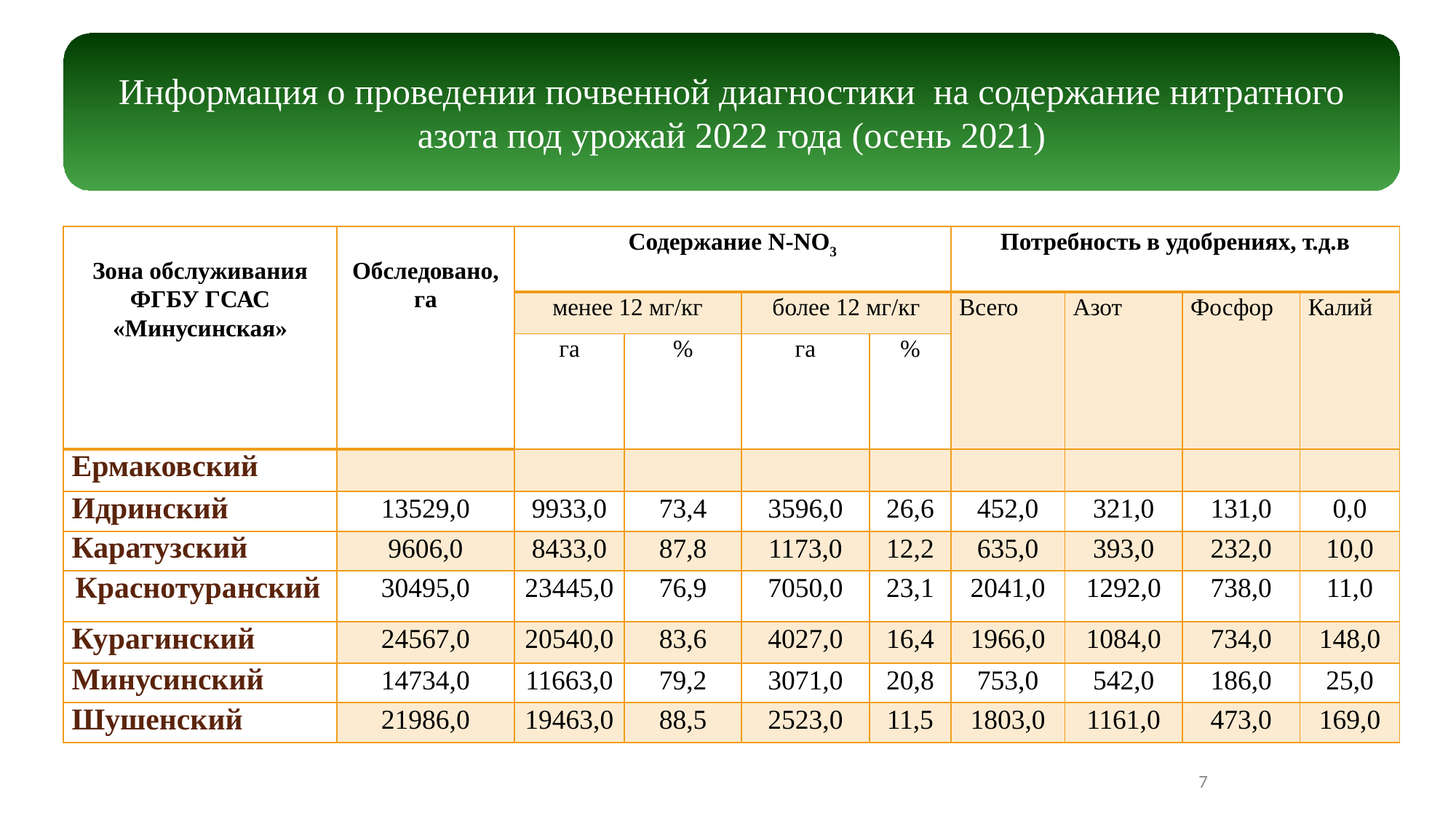

Информация о проведении почвенной диагностики  на содержание нитратного азота под урожай 2022 года (осень 2021)
| Зона обслуживания ФГБУ ГСАС «Минусинская» | Обследовано, га | Содержание N-NO3 |  |  |  | Потребность в удобрениях, т.д.в |  |  |  |
| --- | --- | --- | --- | --- | --- | --- | --- | --- | --- |
|  |  | менее 12 мг/кг |  | более 12 мг/кг |  | Всего | Азот | Фосфор | Калий |
|  |  | га | % | га | % |  |  |  |  |
| Ермаковский |  |  |  |  |  |  |  |  |  |
| Идринский | 13529,0 | 9933,0 | 73,4 | 3596,0 | 26,6 | 452,0 | 321,0 | 131,0 | 0,0 |
| Каратузский | 9606,0 | 8433,0 | 87,8 | 1173,0 | 12,2 | 635,0 | 393,0 | 232,0 | 10,0 |
| Краснотуранский | 30495,0 | 23445,0 | 76,9 | 7050,0 | 23,1 | 2041,0 | 1292,0 | 738,0 | 11,0 |
| Курагинский | 24567,0 | 20540,0 | 83,6 | 4027,0 | 16,4 | 1966,0 | 1084,0 | 734,0 | 148,0 |
| Минусинский | 14734,0 | 11663,0 | 79,2 | 3071,0 | 20,8 | 753,0 | 542,0 | 186,0 | 25,0 |
| Шушенский | 21986,0 | 19463,0 | 88,5 | 2523,0 | 11,5 | 1803,0 | 1161,0 | 473,0 | 169,0 |
7